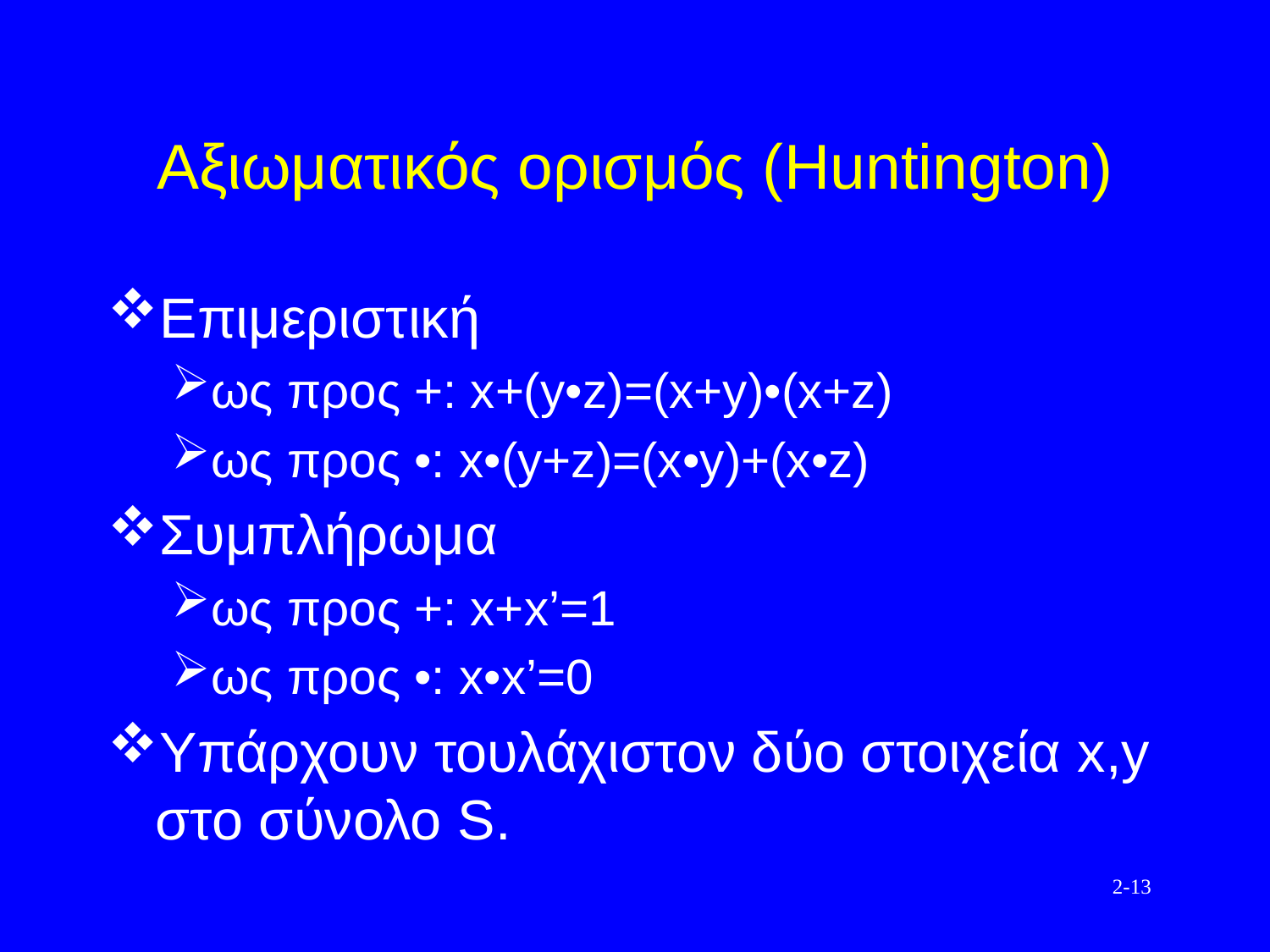

# Αξιωματικός ορισμός (Huntington)
Επιμεριστική
ως προς +: x+(y•z)=(x+y)•(x+z)
ως προς •: x•(y+z)=(x•y)+(x•z)
Συμπλήρωμα
ως προς +: x+x’=1
ως προς •: x•x’=0
Υπάρχουν τουλάχιστον δύο στοιχεία x,y στο σύνολο S.